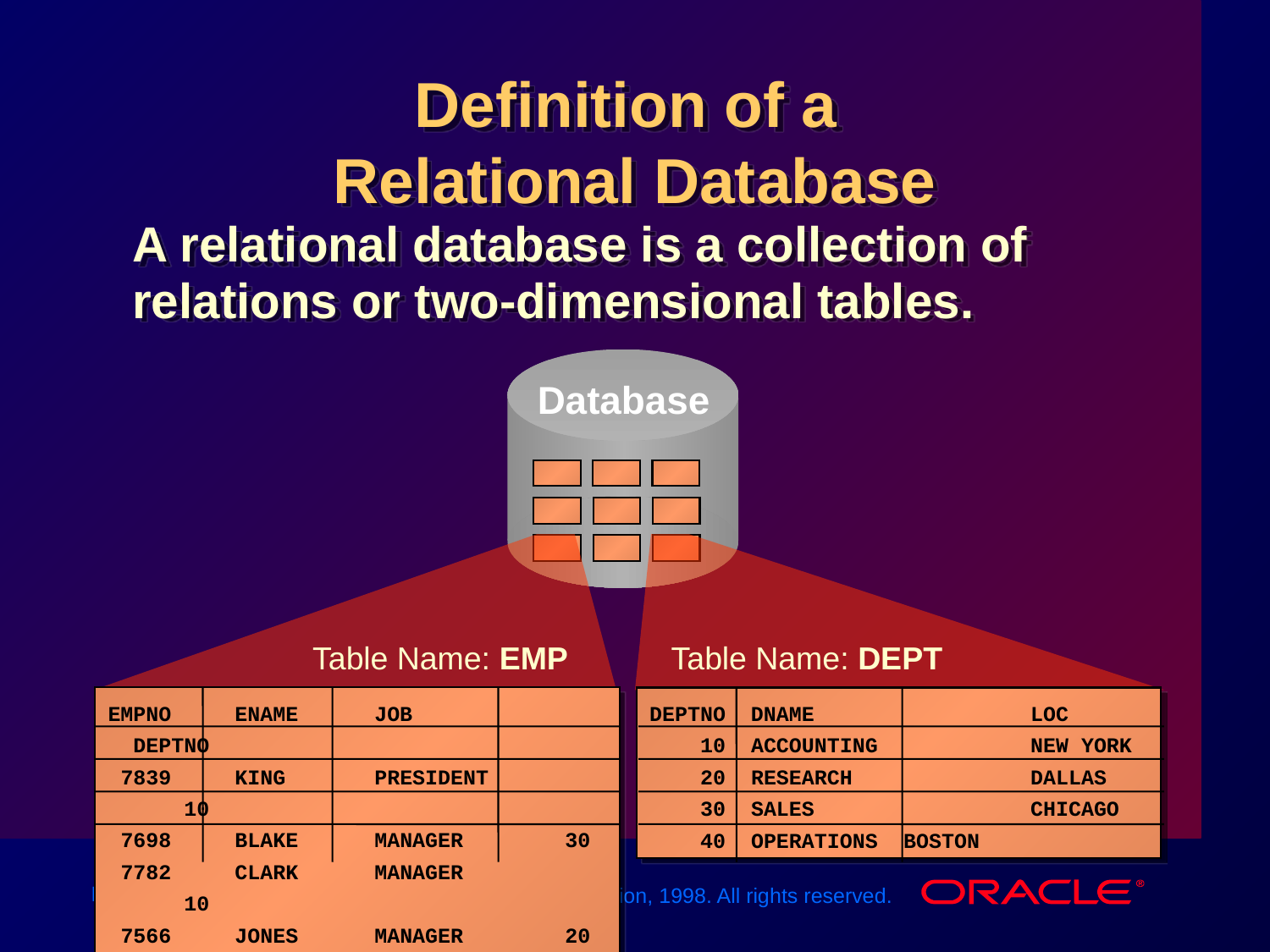

# Definition of a Relational Database
A relational database is a collection of relations or two-dimensional tables.

Database

Table Name: EMP
	EMPNO     ENAME      JOB		  DEPTNO
	 7839     KING       PRESIDENT	      10
 7698     BLAKE      MANAGER	      30
	 7782     CLARK      MANAGER  	      10
	 7566     JONES      MANAGER	      20

Table Name: DEPT
DEPTNO  DNAME  		LOC
    10  ACCOUNTING  	NEW YORK
    20  RESEARCH    	DALLAS
	    30  SALES       	CHICAGO
	    40  OPERATIONS 	BOSTON